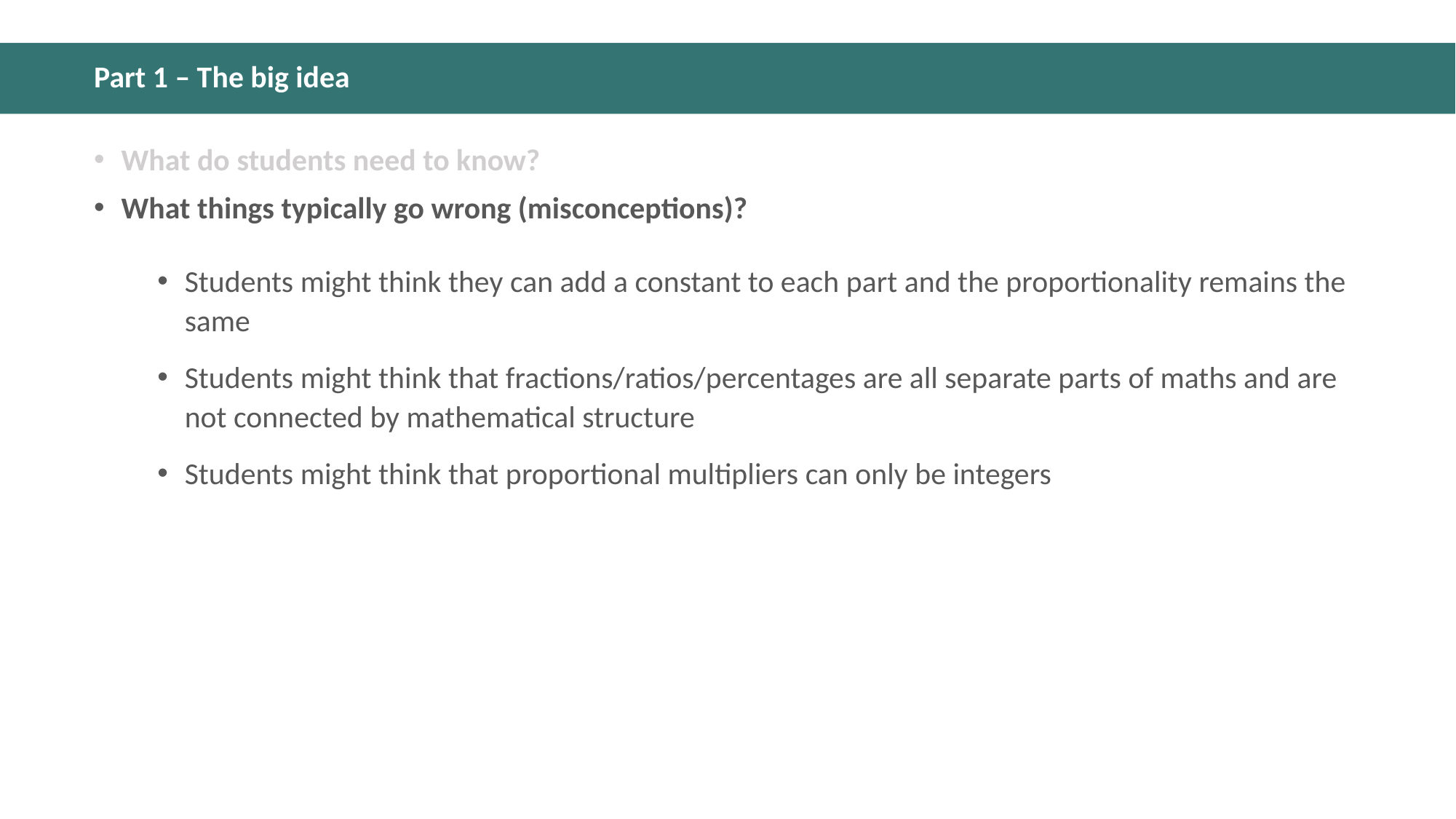

# Part 1 – The big idea
What do students need to know?
What things typically go wrong (misconceptions)?

Students might think they can add a constant to each part and the proportionality remains the same
Students might think that fractions/ratios/percentages are all separate parts of maths and are not connected by mathematical structure
Students might think that proportional multipliers can only be integers